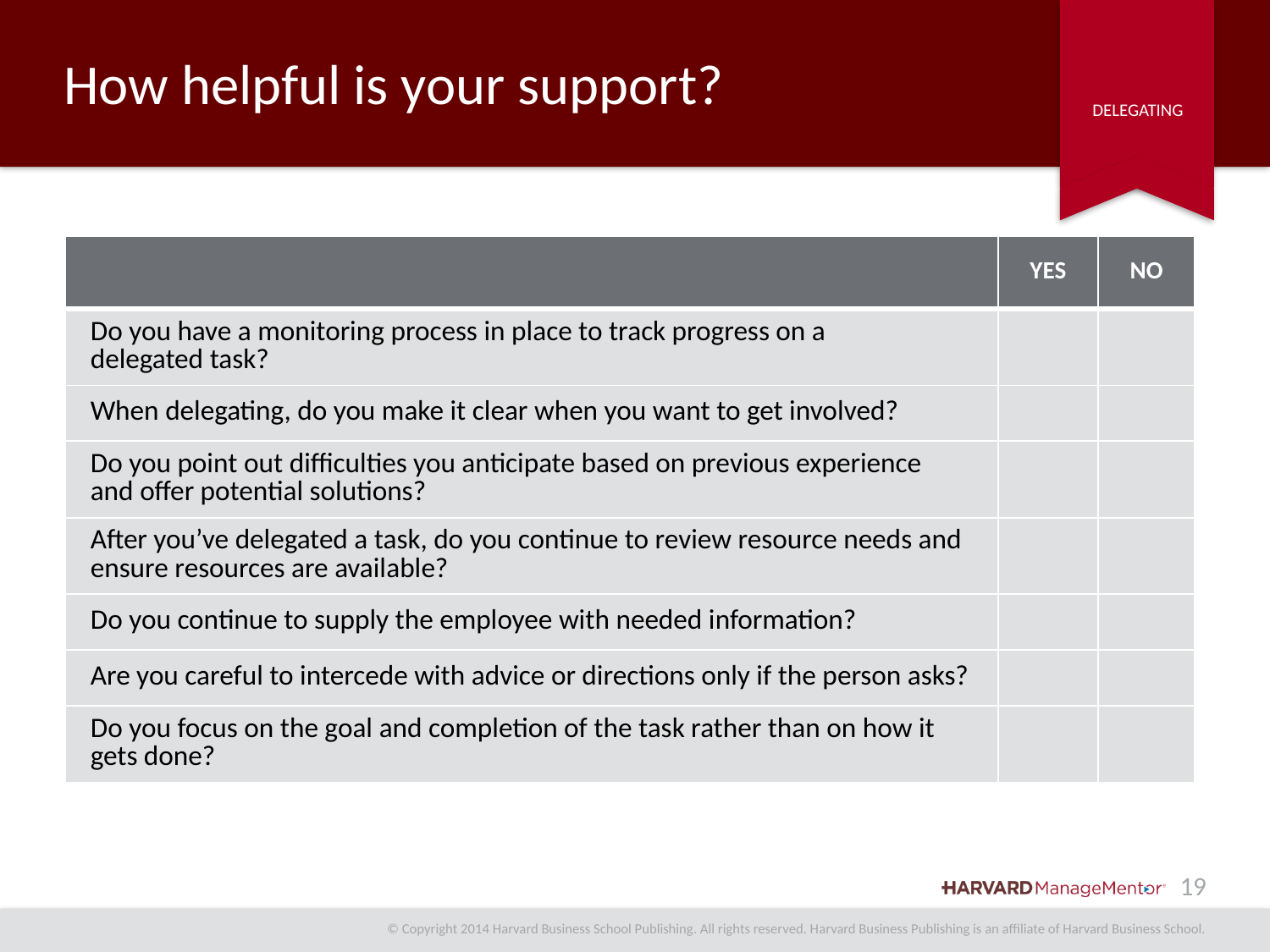

# How helpful is your support?
|  | YES | NO |
| --- | --- | --- |
| Do you have a monitoring process in place to track progress on a delegated task? |  |  |
| When delegating, do you make it clear when you want to get involved? |  |  |
| Do you point out difficulties you anticipate based on previous experience and offer potential solutions? |  |  |
| After you’ve delegated a task, do you continue to review resource needs and ensure resources are available? |  |  |
| Do you continue to supply the employee with needed information? |  |  |
| Are you careful to intercede with advice or directions only if the person asks? |  |  |
| Do you focus on the goal and completion of the task rather than on how it gets done? |  |  |